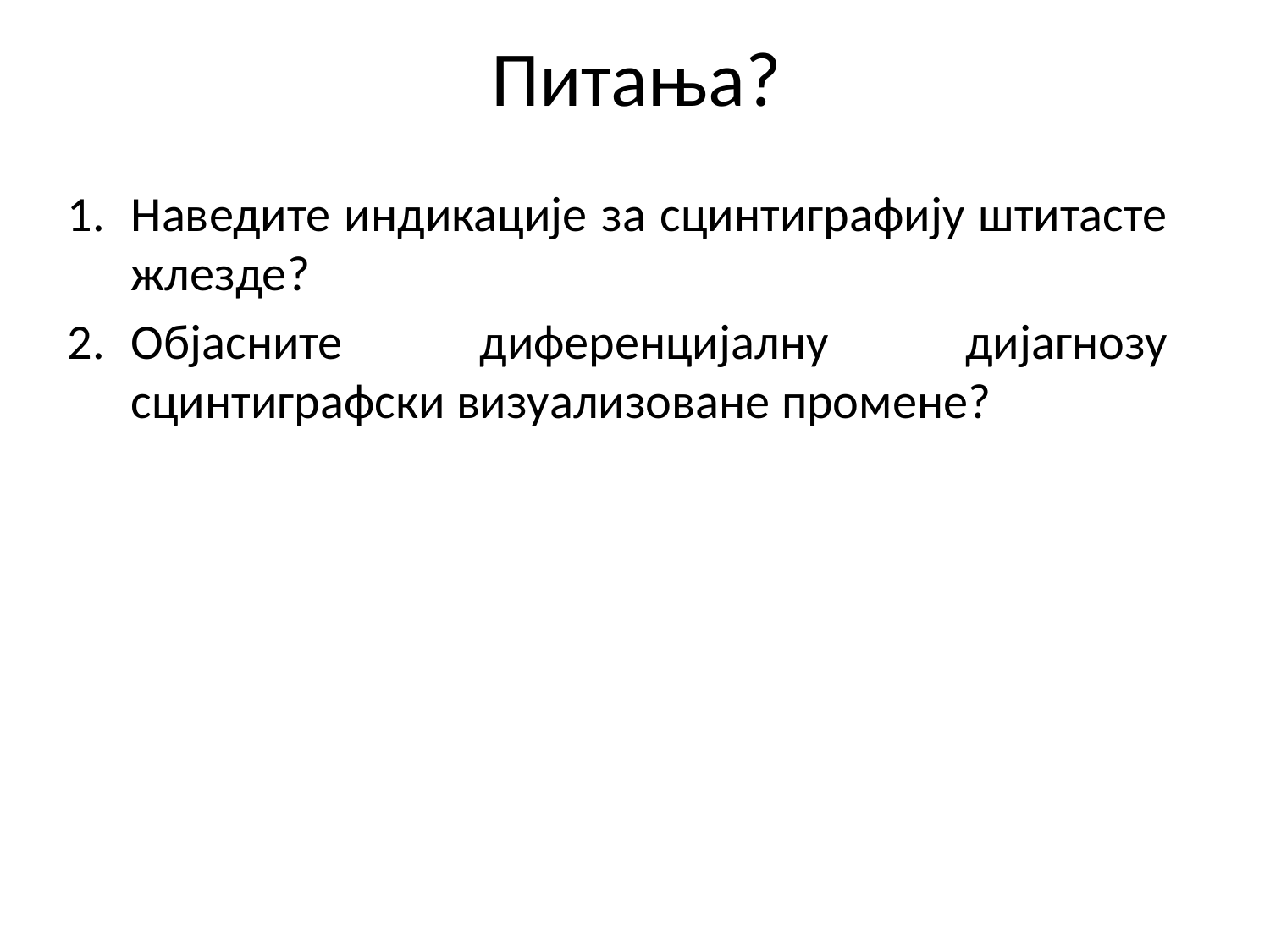

Питања?
Наведите индикације за сцинтиграфију штитасте жлезде?
Објасните диференцијалну дијагнозу сцинтиграфски визуализоване промене?